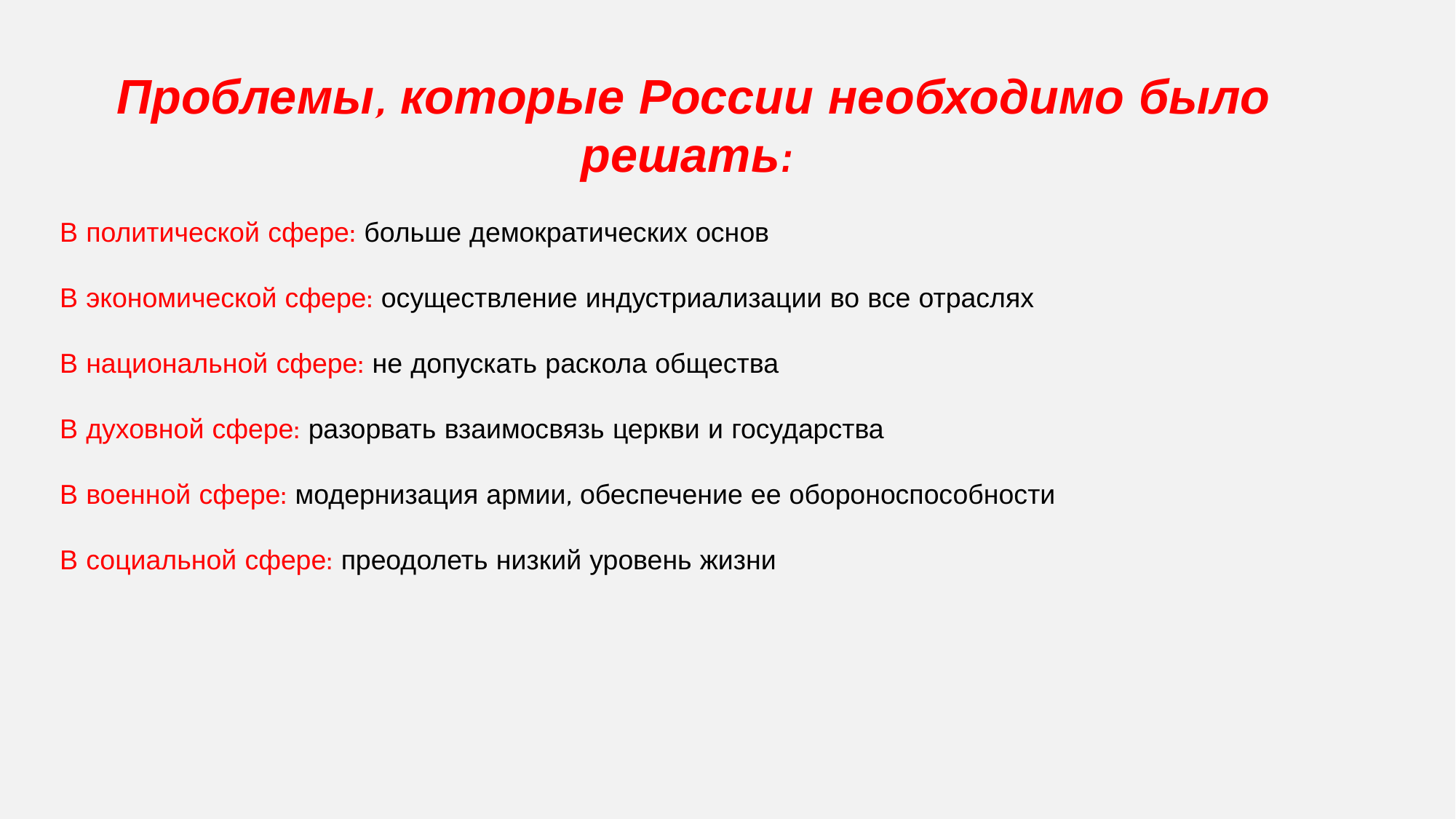

Проблемы, которые России необходимо было решать:

В политической сфере: больше демократических основ

В экономической сфере: осуществление индустриализации во все отраслях

В национальной сфере: не допускать раскола общества

В духовной сфере: разорвать взаимосвязь церкви и государства

В военной сфере: модернизация армии, обеспечение ее обороноспособности

В социальной сфере: преодолеть низкий уровень жизни